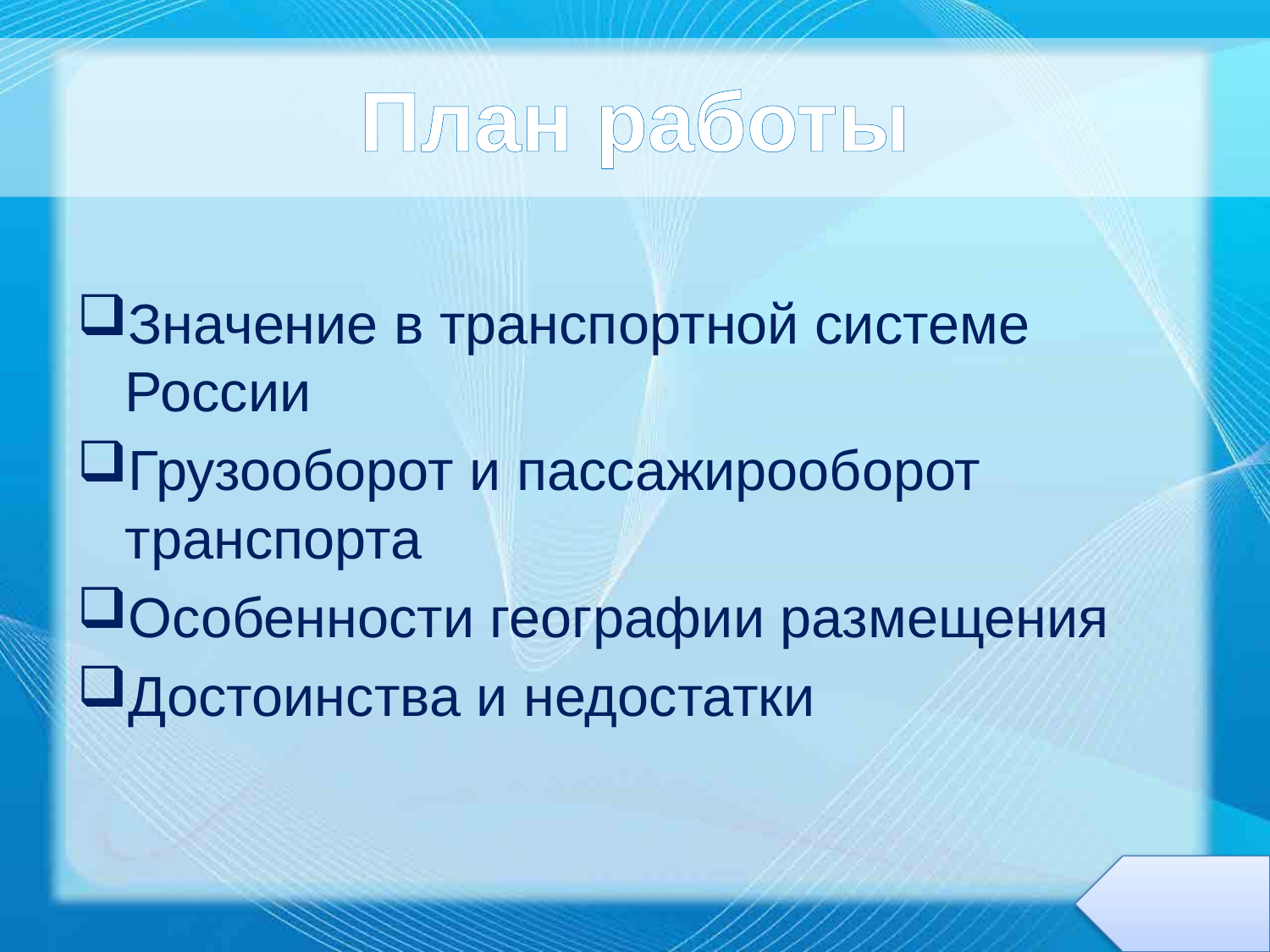

# План работы

Значение в транспортной системе России
Грузооборот и пассажирооборот транспорта
Особенности географии размещения
Достоинства и недостатки